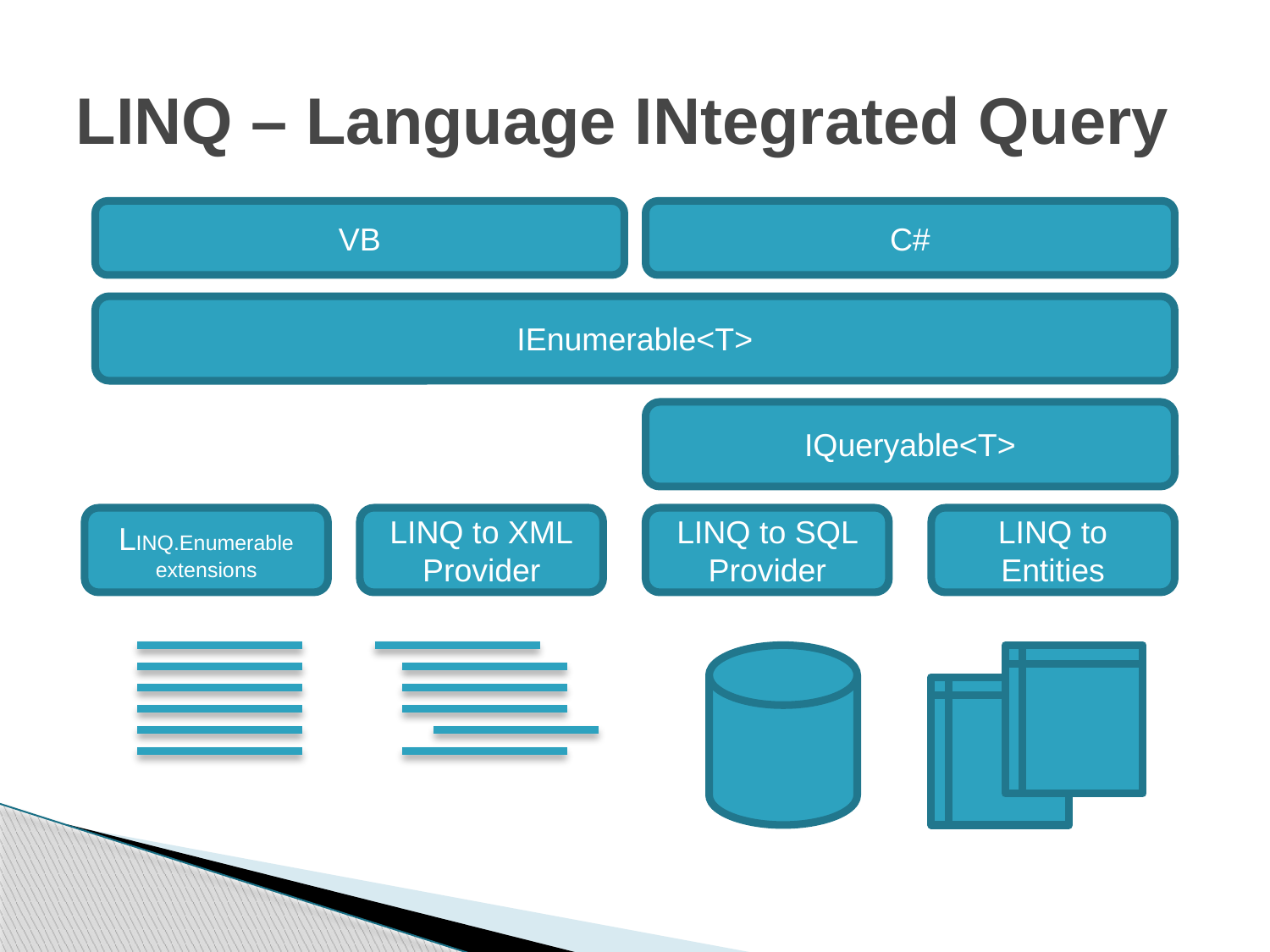

# LINQ – Language INtegrated Query
VB
C#
IEnumerable<T>
IQueryable<T>
LINQ.Enumerable extensions
LINQ to XML
Provider
LINQ to SQL Provider
LINQ to Entities